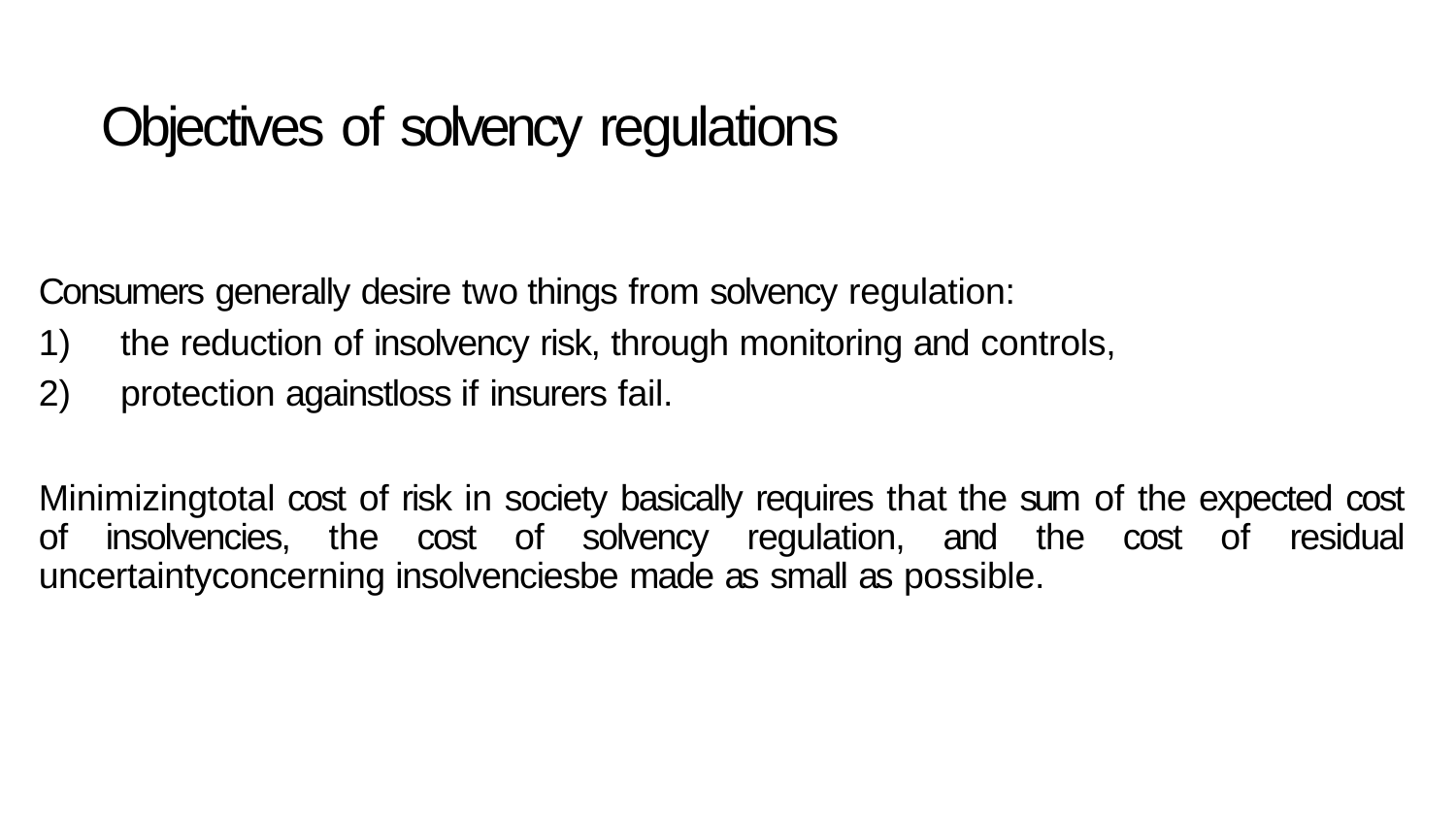

# Objectives of solvency regulations
Consumers generally desire two things from solvency regulation:
the reduction of insolvency risk, through monitoring and controls,
protection againstloss if insurers fail.

Minimizingtotal cost of risk in society basically requires that the sum of the expected cost of insolvencies, the cost of solvency regulation, and the cost of residual uncertaintyconcerning insolvenciesbe made as small as possible.